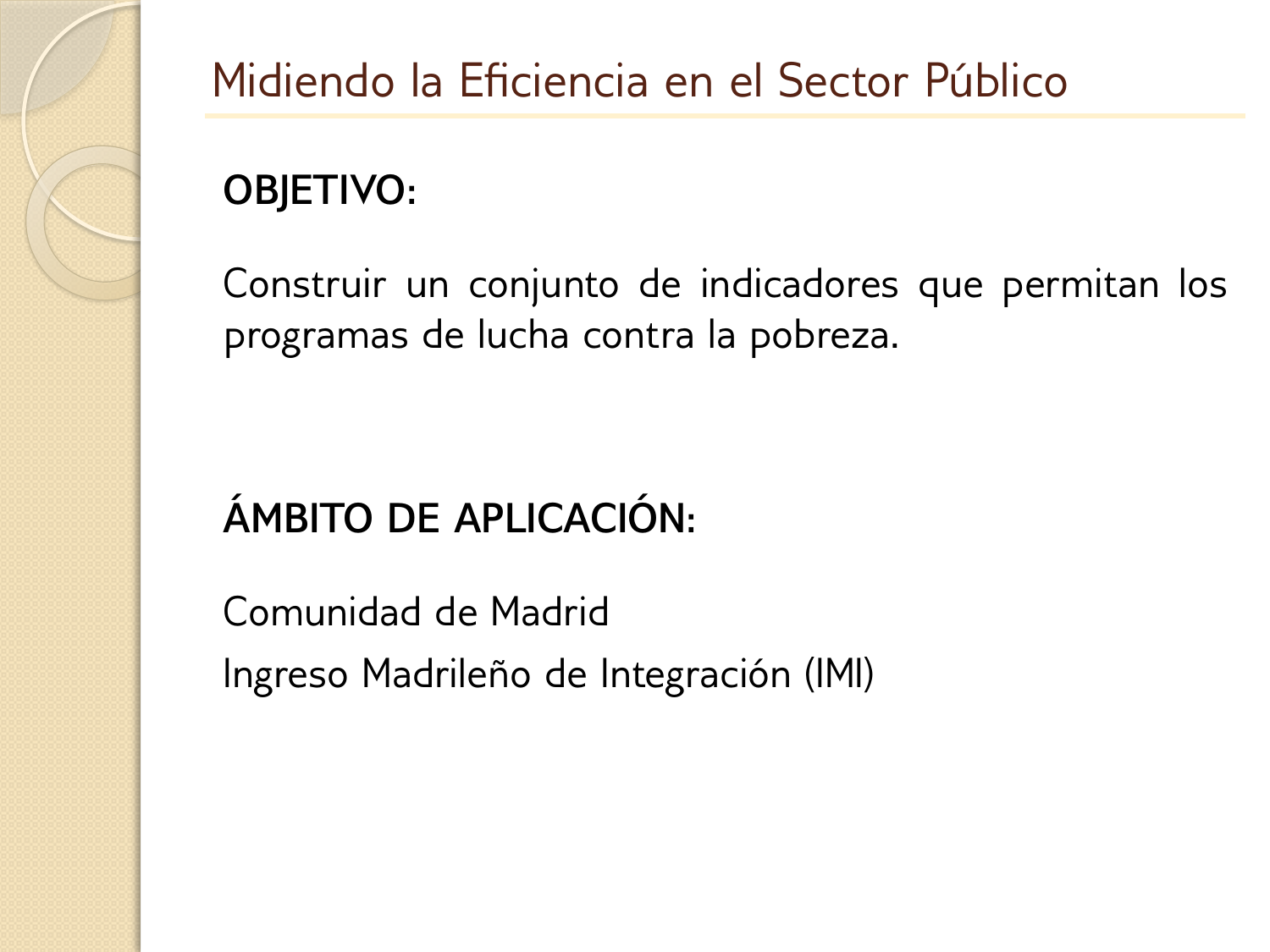

# Midiendo la Eficiencia en el Sector Público
OBJETIVO:
Construir un conjunto de indicadores que permitan los programas de lucha contra la pobreza.

ÁMBITO DE APLICACIÓN:
Comunidad de Madrid
Ingreso Madrileño de Integración (IMI)